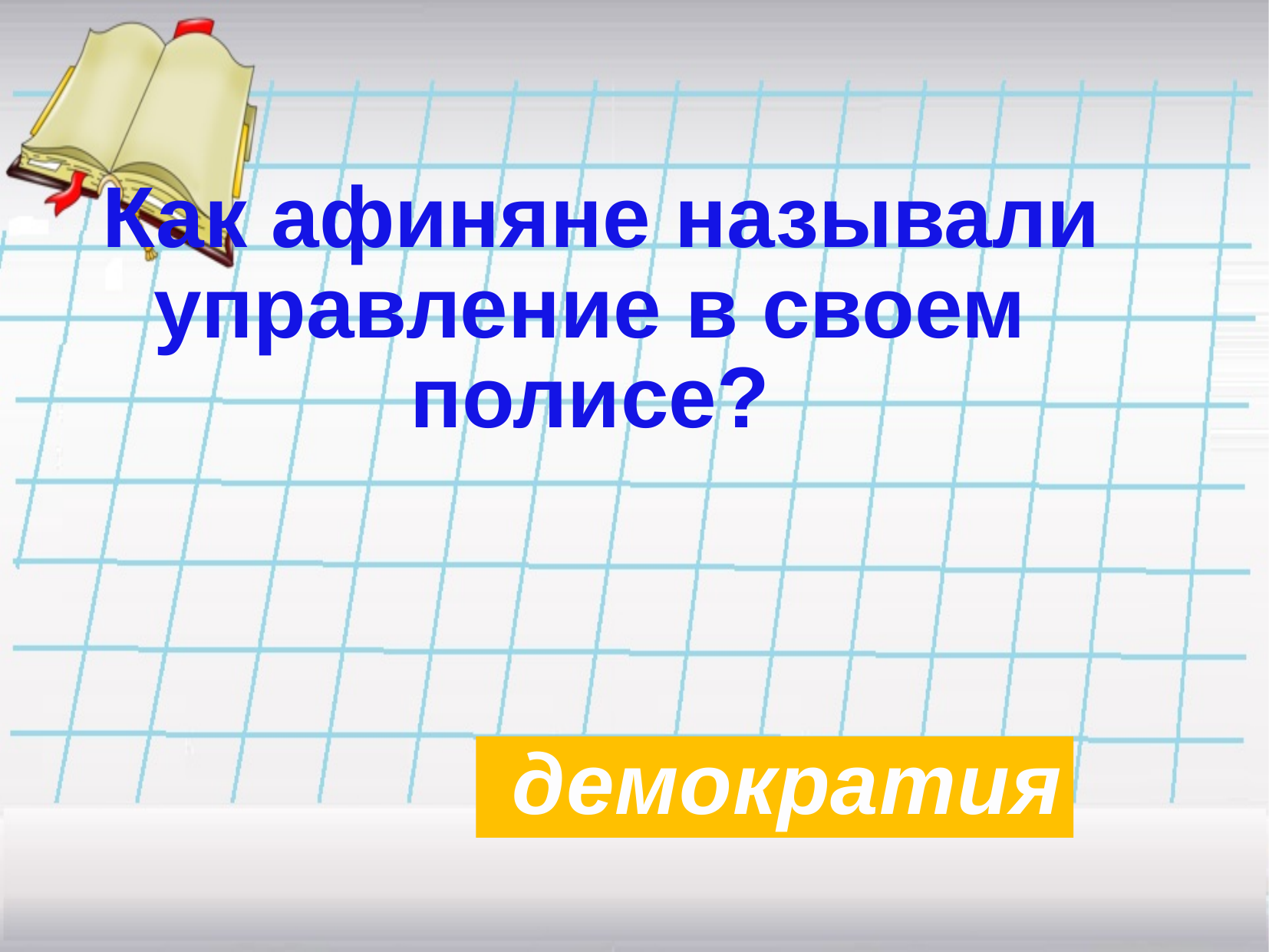

Как афиняне называли управление в своем  полисе?
 демократия